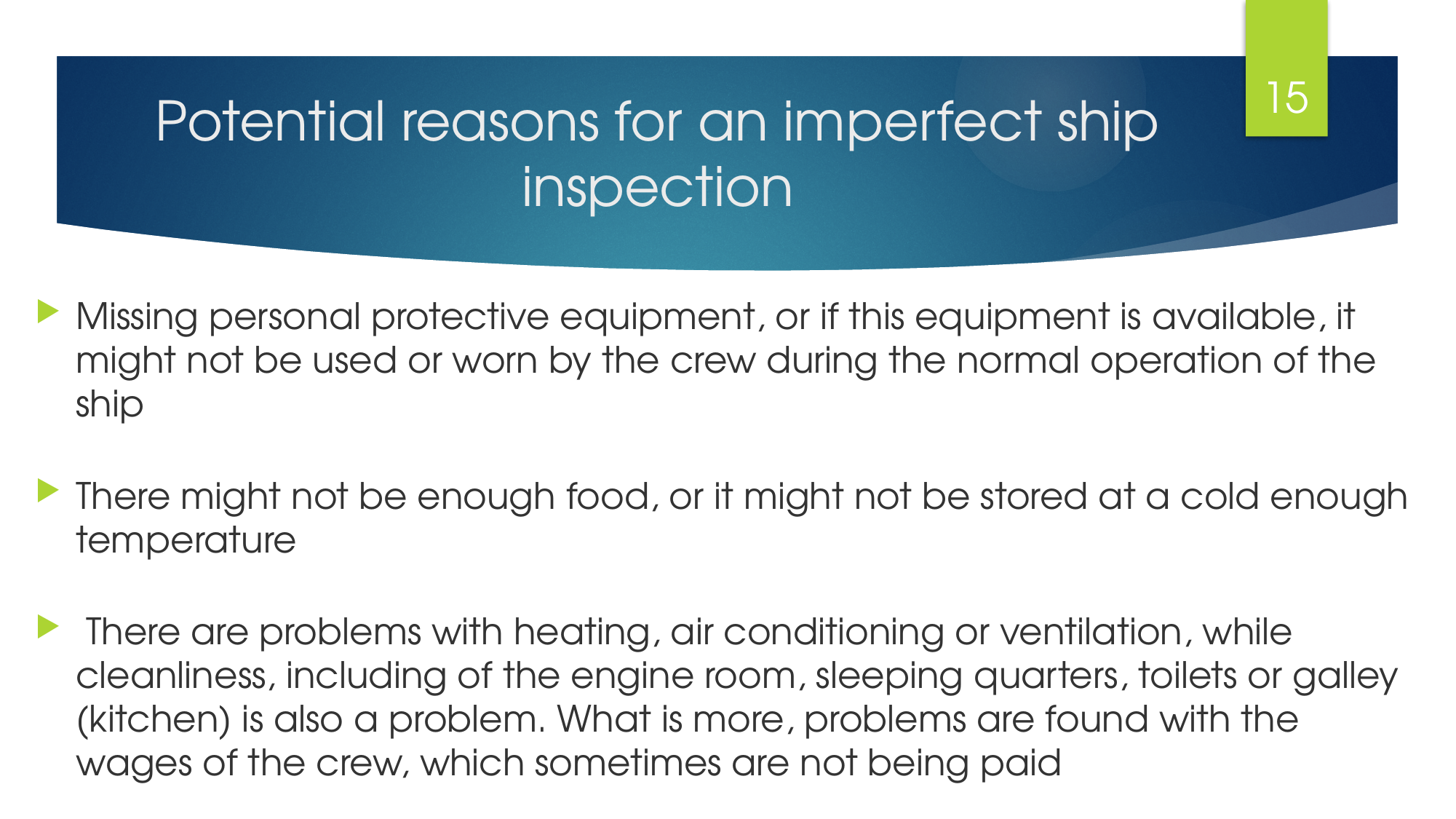

15
# Potential reasons for an imperfect ship inspection
Missing personal protective equipment, or if this equipment is available, it might not be used or worn by the crew during the normal operation of the ship

There might not be enough food, or it might not be stored at a cold enough temperature

 There are problems with heating, air conditioning or ventilation, while cleanliness, including of the engine room, sleeping quarters, toilets or galley (kitchen) is also a problem. What is more, problems are found with the wages of the crew, which sometimes are not being paid